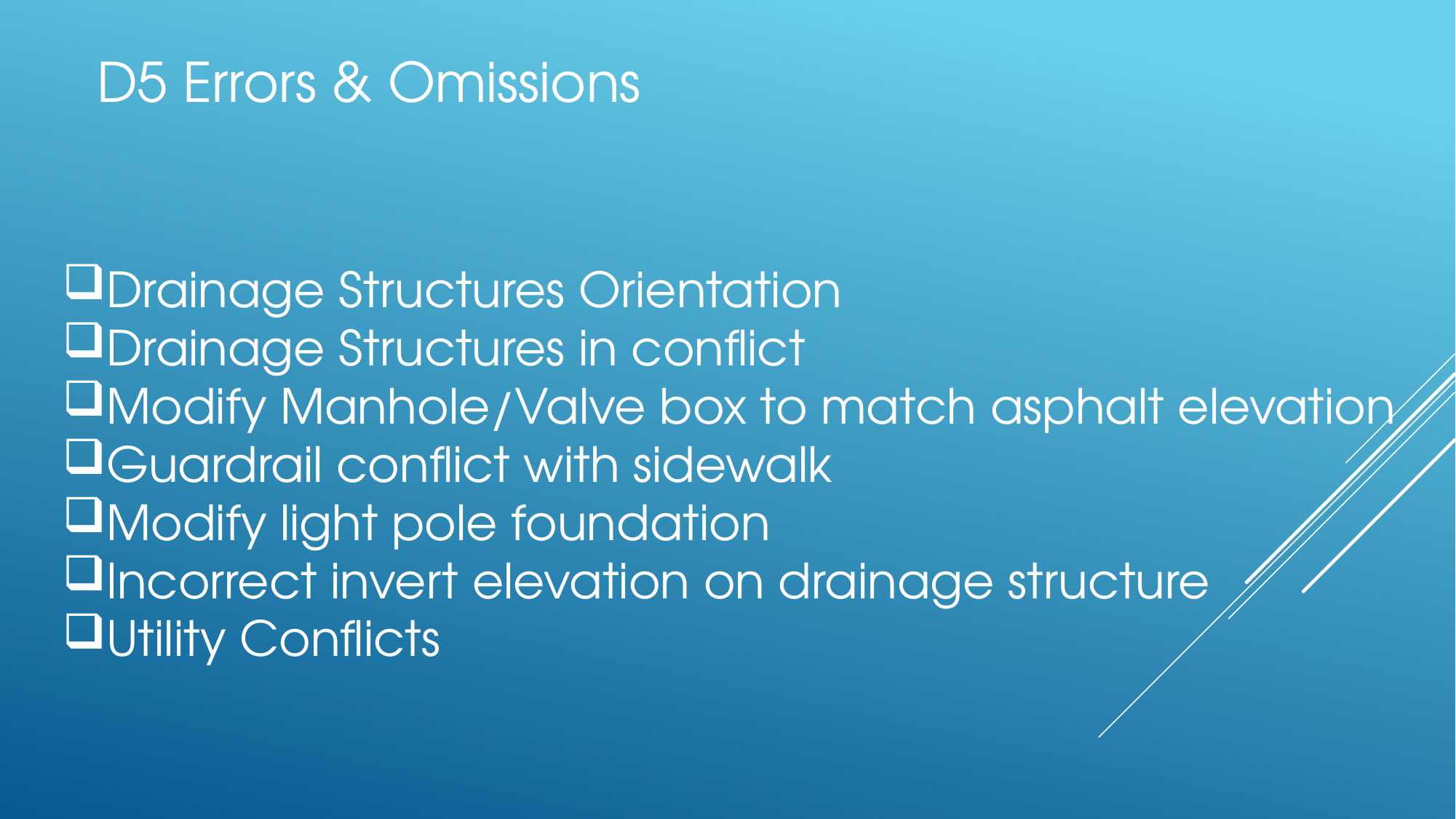

D5 Errors & Omissions
Drainage Structures Orientation
Drainage Structures in conflict
Modify Manhole/Valve box to match asphalt elevation
Guardrail conflict with sidewalk
Modify light pole foundation
Incorrect invert elevation on drainage structure
Utility Conflicts